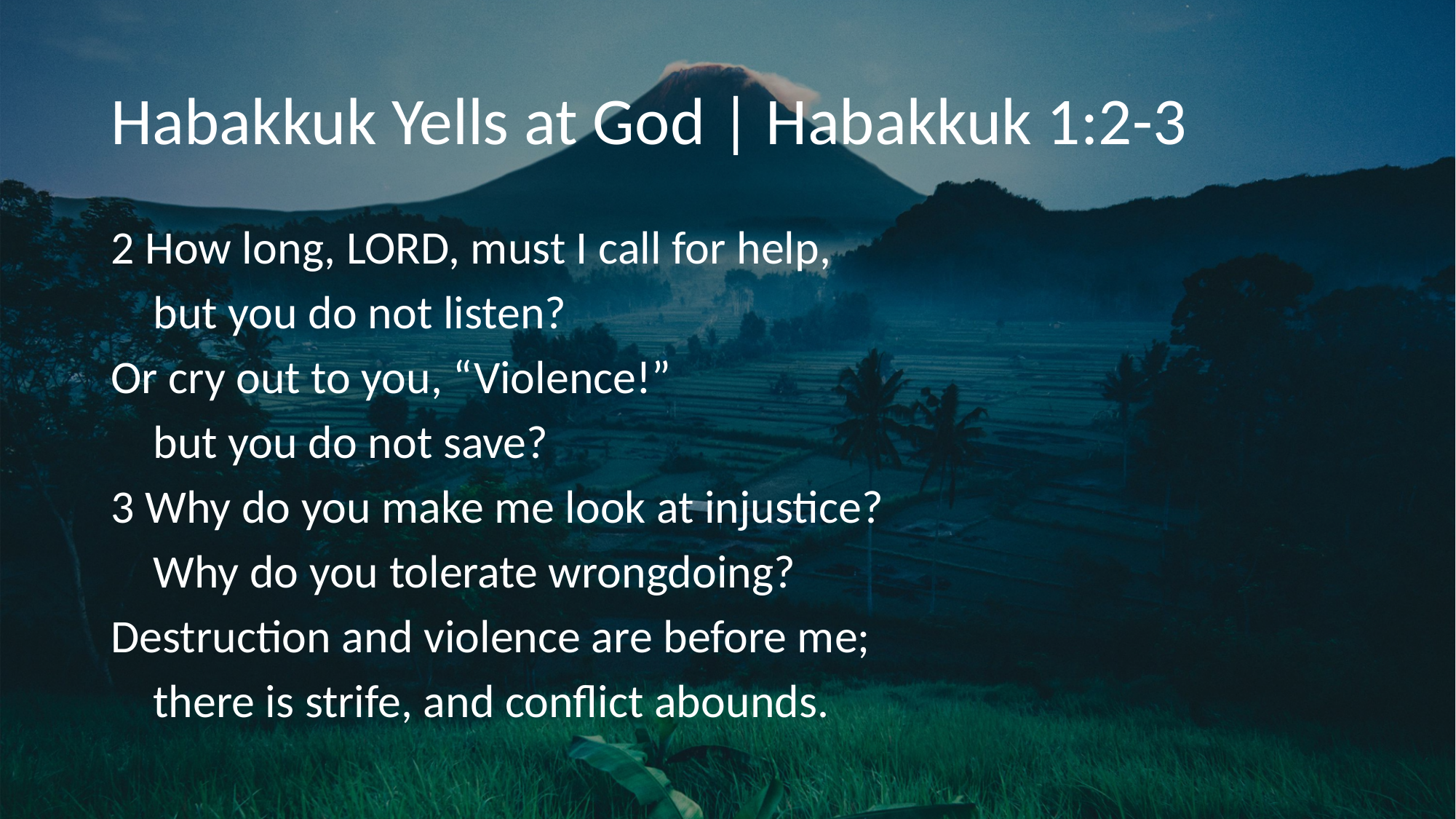

# Habakkuk Yells at God | Habakkuk 1:2-3
2 How long, LORD, must I call for help,
    but you do not listen?
Or cry out to you, “Violence!”
    but you do not save?
3 Why do you make me look at injustice?
    Why do you tolerate wrongdoing?
Destruction and violence are before me;
    there is strife, and conflict abounds.